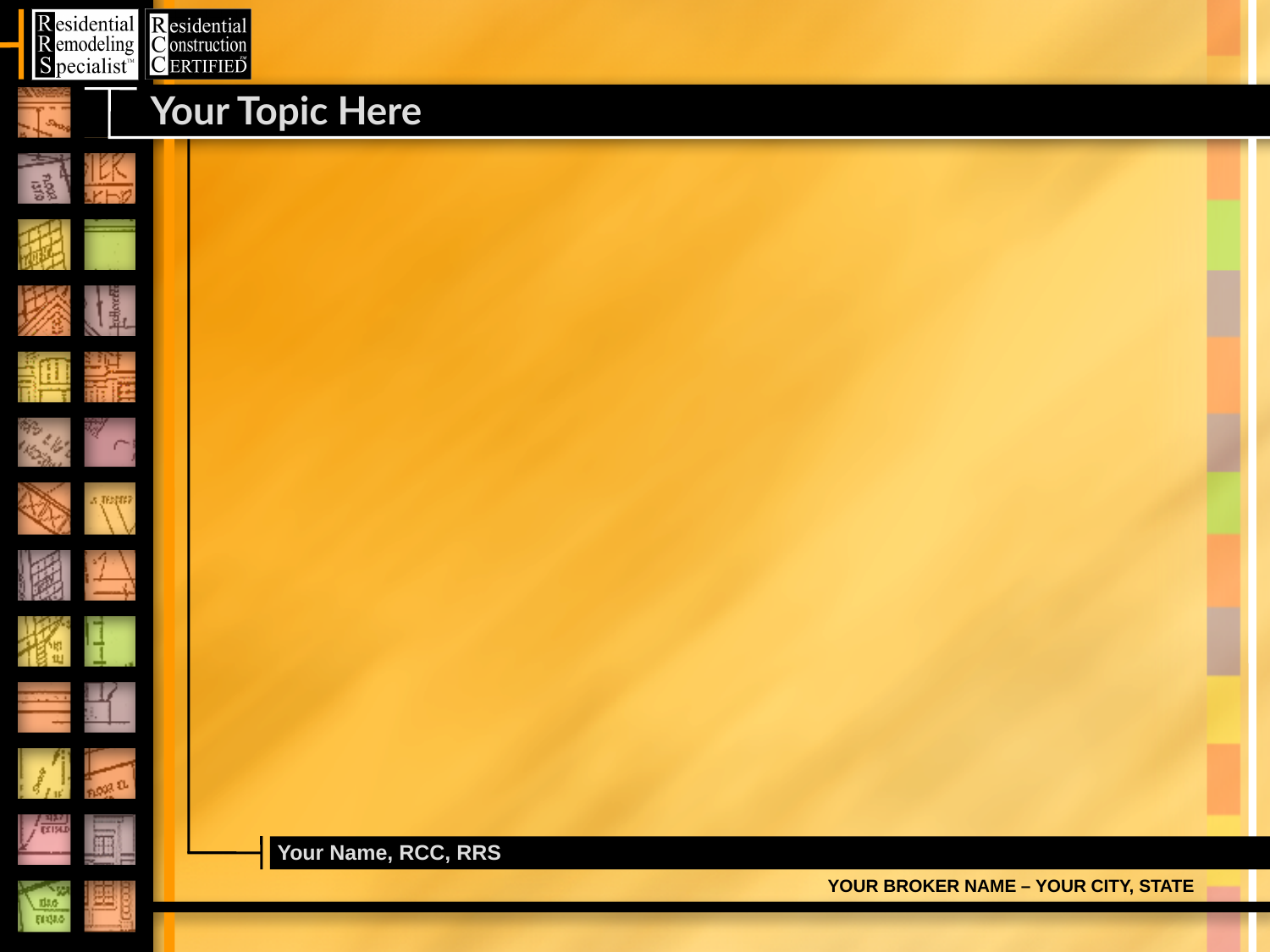

# Your Topic Here

Your Name, RCC, RRS